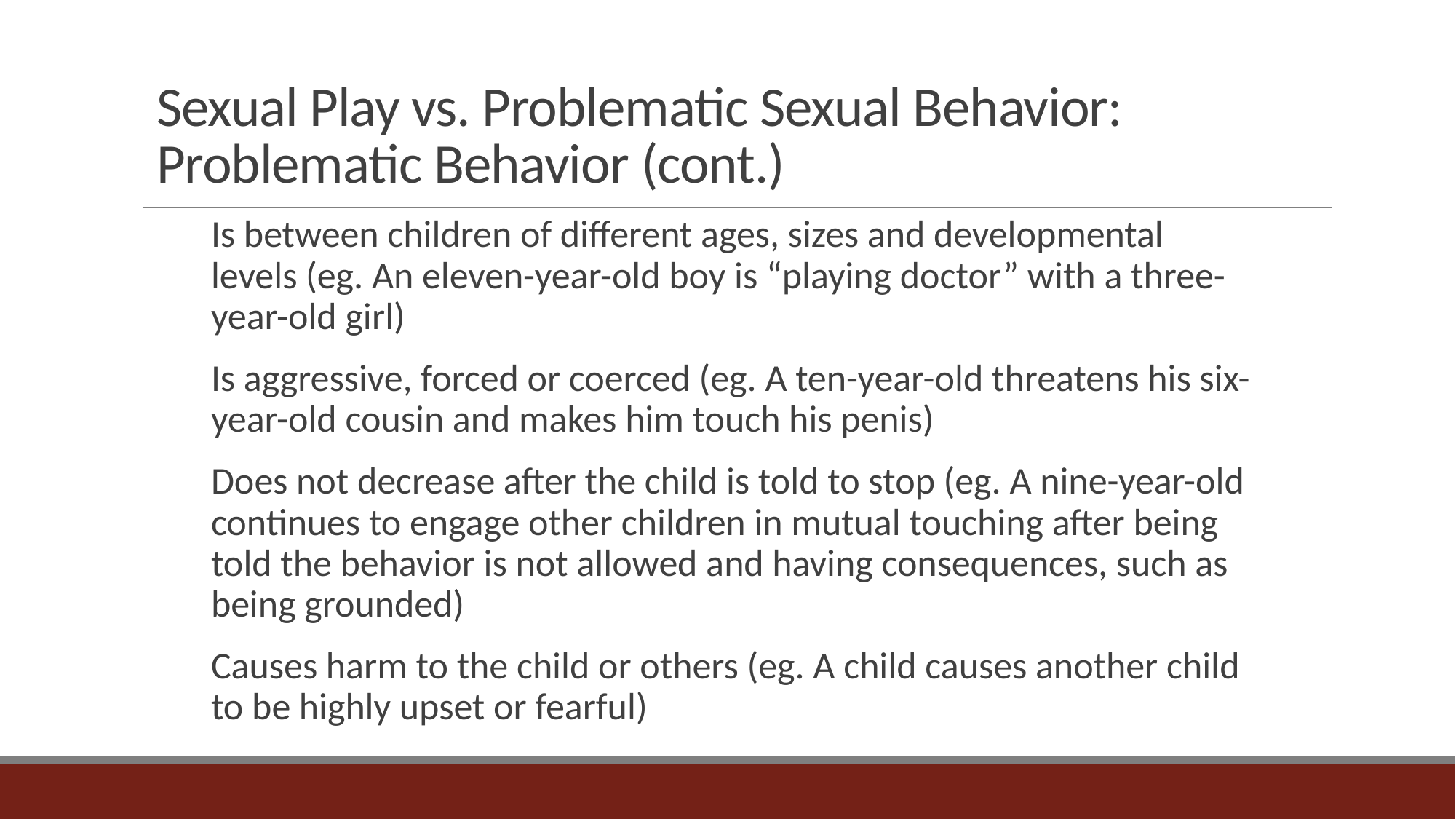

# Sexual Play vs. Problematic Sexual Behavior: Problematic Behavior (cont.)
Is between children of different ages, sizes and developmental levels (eg. An eleven-year-old boy is “playing doctor” with a three-year-old girl)
Is aggressive, forced or coerced (eg. A ten-year-old threatens his six-year-old cousin and makes him touch his penis)
Does not decrease after the child is told to stop (eg. A nine-year-old continues to engage other children in mutual touching after being told the behavior is not allowed and having consequences, such as being grounded)
Causes harm to the child or others (eg. A child causes another child to be highly upset or fearful)